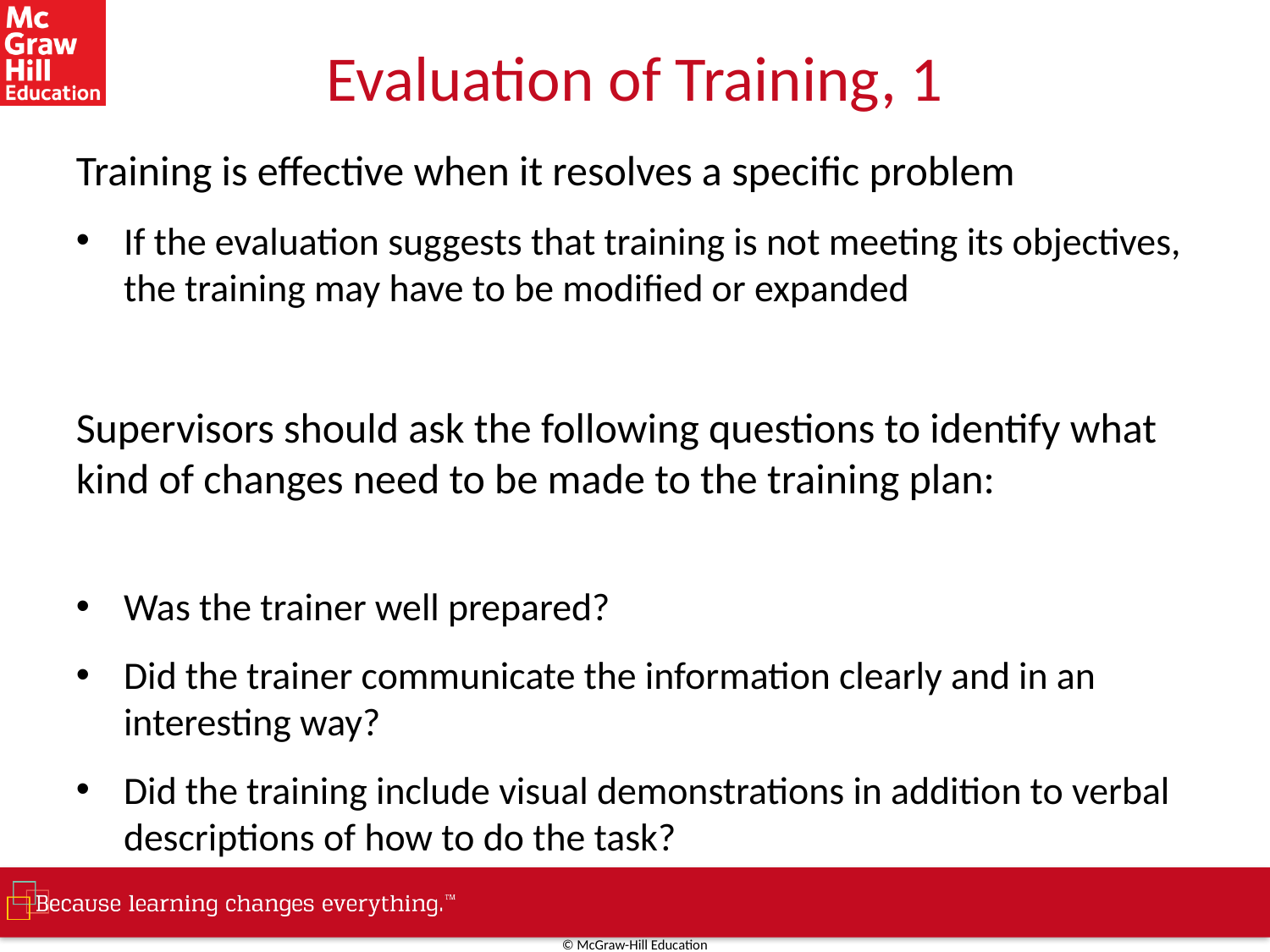

# Evaluation of Training, 1
Training is effective when it resolves a specific problem
If the evaluation suggests that training is not meeting its objectives, the training may have to be modified or expanded

Supervisors should ask the following questions to identify what kind of changes need to be made to the training plan:

Was the trainer well prepared?
Did the trainer communicate the information clearly and in an interesting way?
Did the training include visual demonstrations in addition to verbal descriptions of how to do the task?